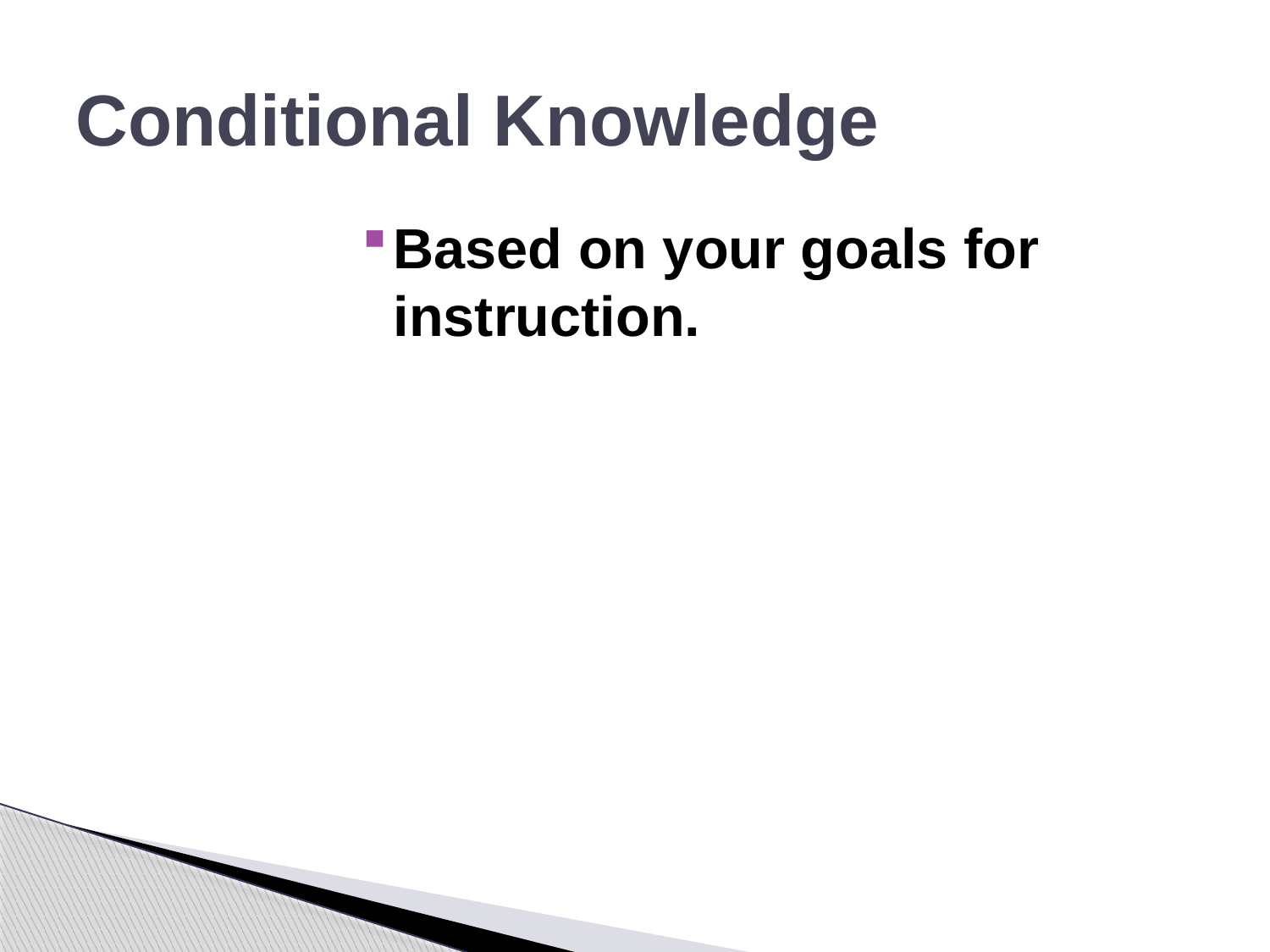

# Conditional Knowledge
Based on your goals for instruction.